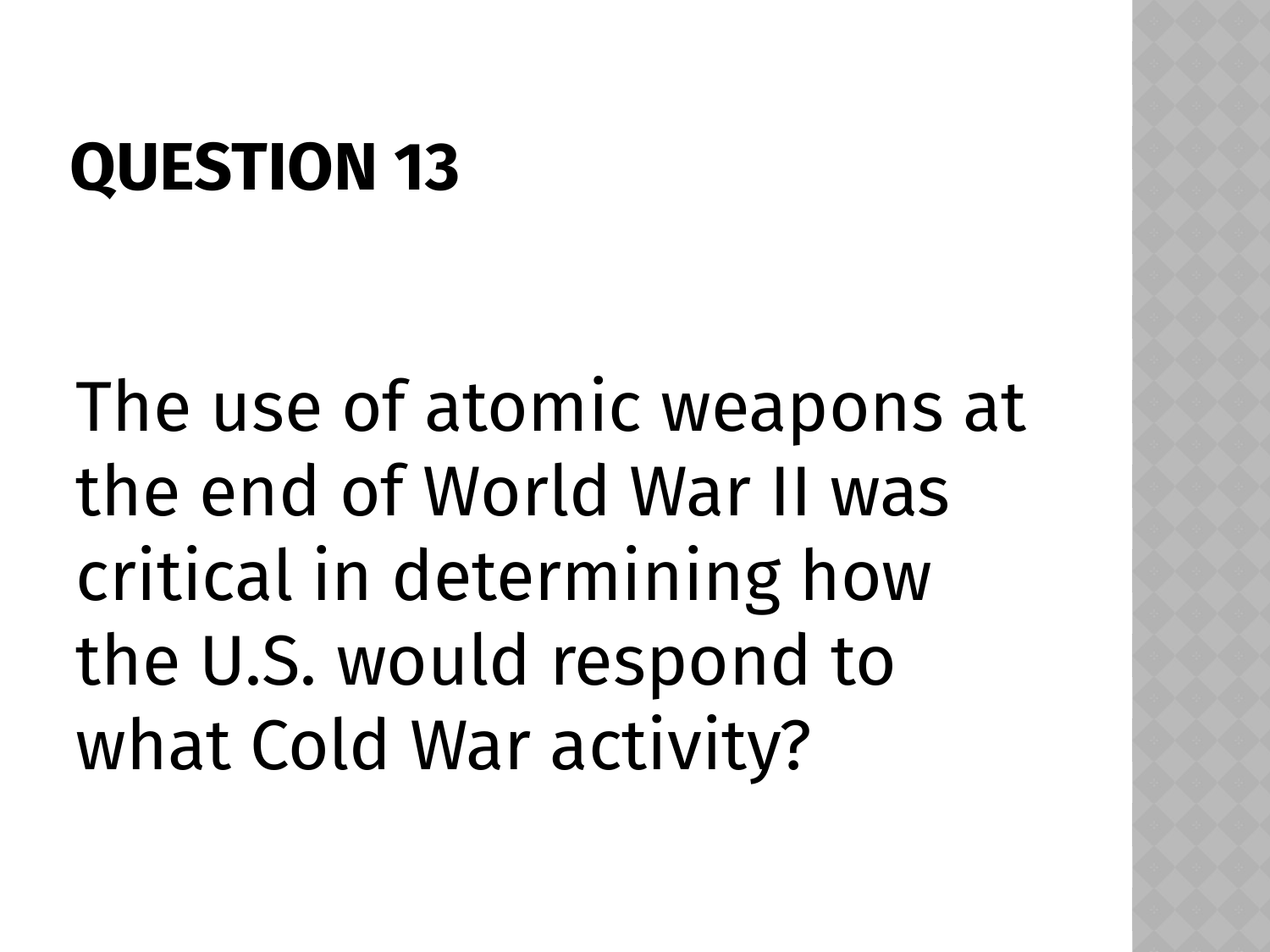

# Question 13

The use of atomic weapons at the end of World War II was critical in determining how the U.S. would respond to what Cold War activity?